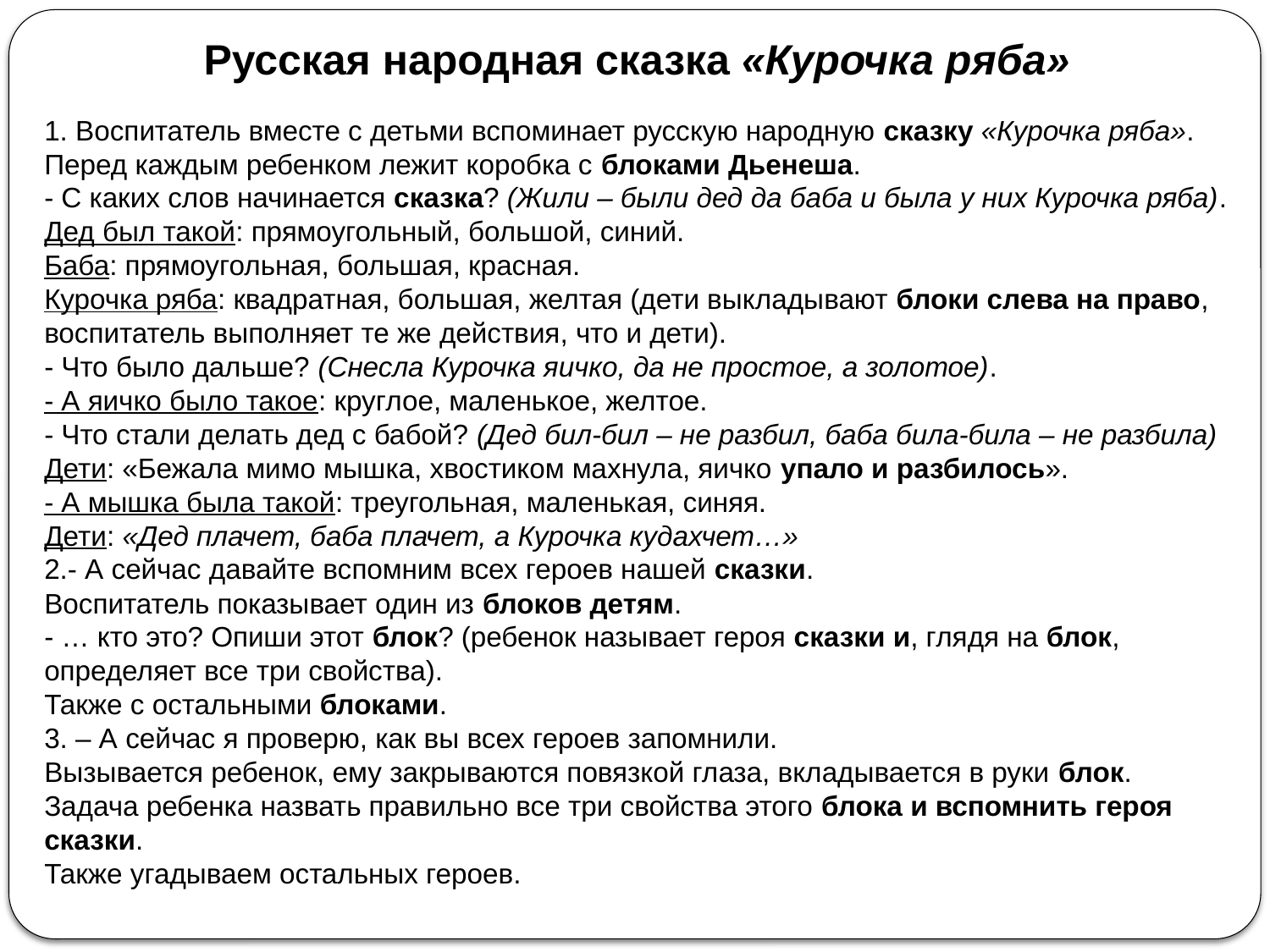

Русская народная сказка «Курочка ряба»
1. Воспитатель вместе с детьми вспоминает русскую народную сказку «Курочка ряба». Перед каждым ребенком лежит коробка с блоками Дьенеша.
- С каких слов начинается сказка? (Жили – были дед да баба и была у них Курочка ряба).
Дед был такой: прямоугольный, большой, синий.
Баба: прямоугольная, большая, красная.
Курочка ряба: квадратная, большая, желтая (дети выкладывают блоки слева на право, воспитатель выполняет те же действия, что и дети).
- Что было дальше? (Снесла Курочка яичко, да не простое, а золотое).
- А яичко было такое: круглое, маленькое, желтое.
- Что стали делать дед с бабой? (Дед бил-бил – не разбил, баба била-била – не разбила)
Дети: «Бежала мимо мышка, хвостиком махнула, яичко упало и разбилось».
- А мышка была такой: треугольная, маленькая, синяя.
Дети: «Дед плачет, баба плачет, а Курочка кудахчет…»
2.- А сейчас давайте вспомним всех героев нашей сказки.
Воспитатель показывает один из блоков детям.
- … кто это? Опиши этот блок? (ребенок называет героя сказки и, глядя на блок, определяет все три свойства).
Также с остальными блоками.
3. – А сейчас я проверю, как вы всех героев запомнили.
Вызывается ребенок, ему закрываются повязкой глаза, вкладывается в руки блок. Задача ребенка назвать правильно все три свойства этого блока и вспомнить героя сказки.
Также угадываем остальных героев.